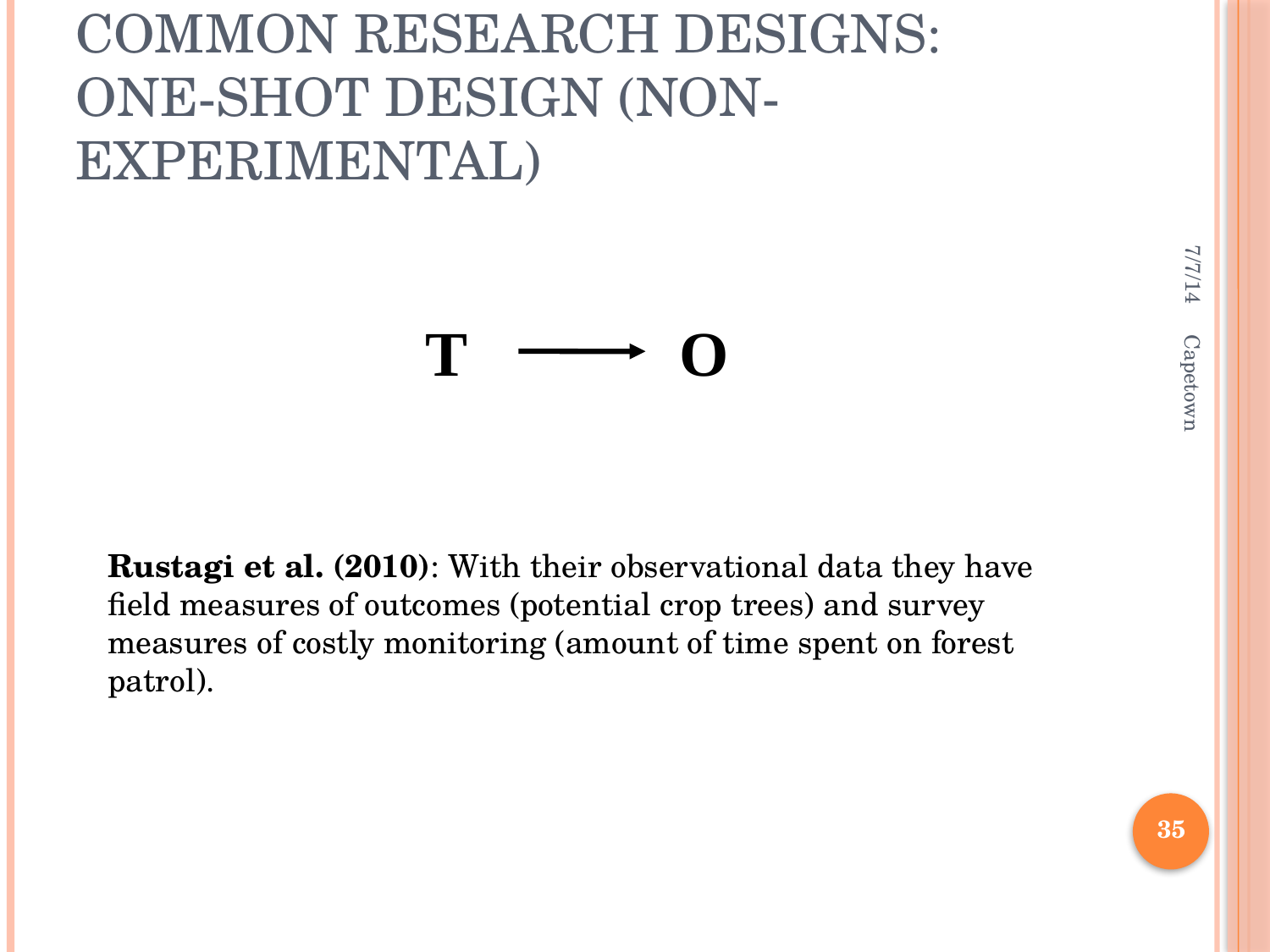

# Common research Designs: One-Shot Design (non-experimental)
7/7/14
T
O

Capetown
Rustagi et al. (2010): With their observational data they have field measures of outcomes (potential crop trees) and survey measures of costly monitoring (amount of time spent on forest patrol).
35